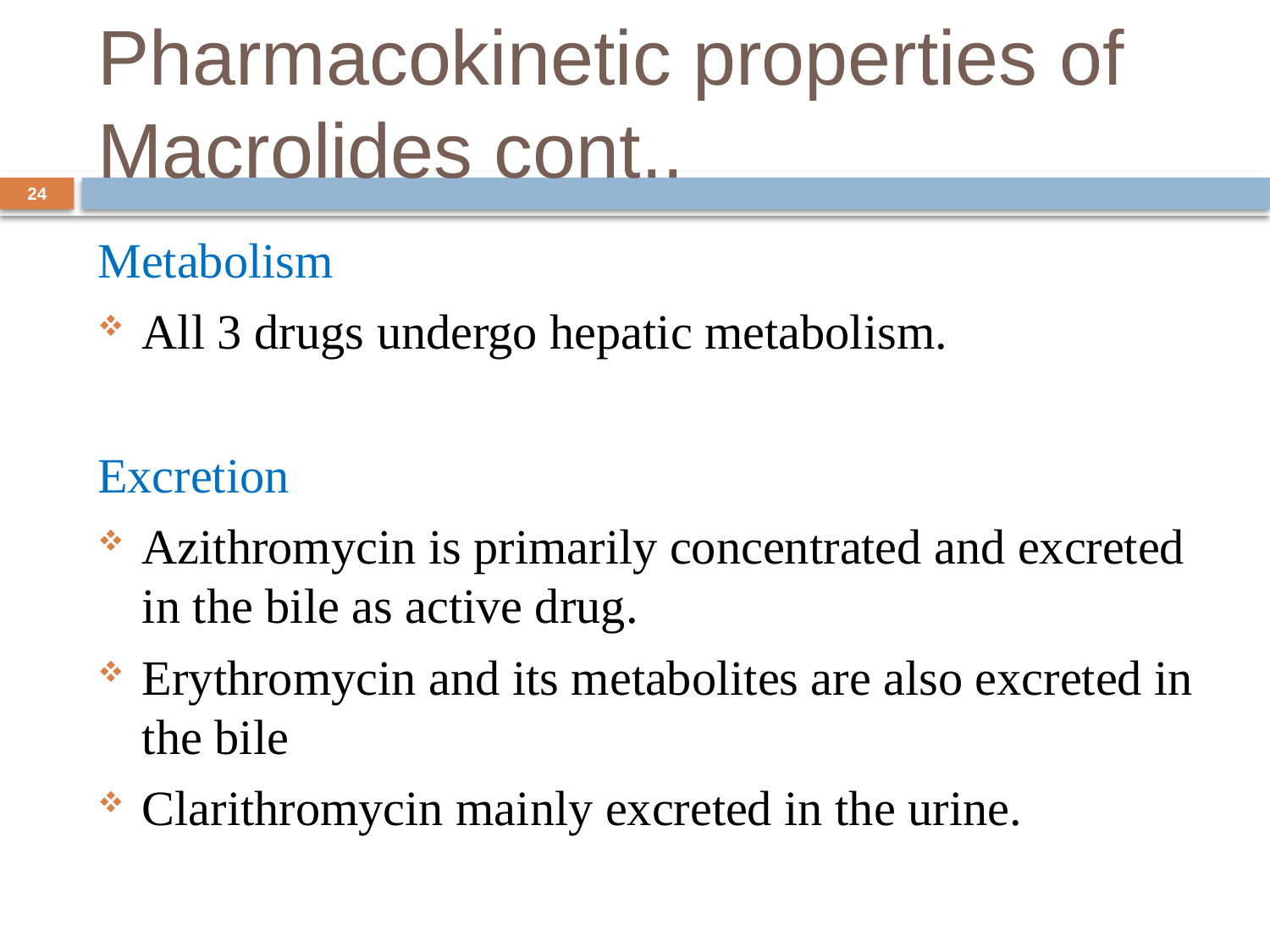

# Pharmacokinetic properties of Macrolides cont..
24
Metabolism
All 3 drugs undergo hepatic metabolism.

Excretion
Azithromycin is primarily concentrated and excreted in the bile as active drug.
Erythromycin and its metabolites are also excreted in the bile
Clarithromycin mainly excreted in the urine.